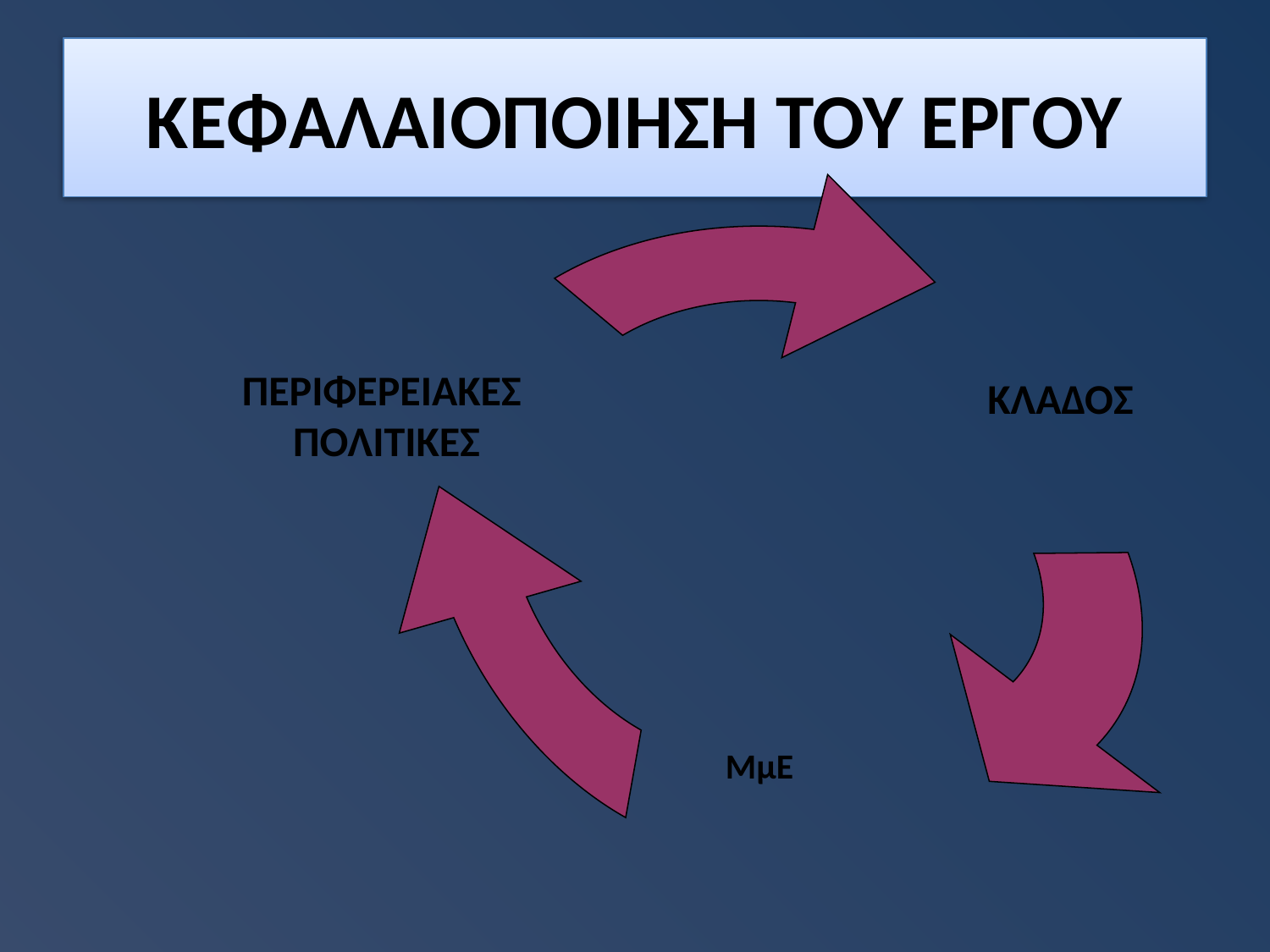

# ΚΕΦΑΛΑΙΟΠΟΙΗΣΗ ΤΟΥ ΕΡΓΟΥ

KΛΑΔΟΣ

ΠΕΡΙΦΕΡΕΙΑΚΕΣ
ΠΟΛΙΤΙΚΕΣ
ΜμΕ